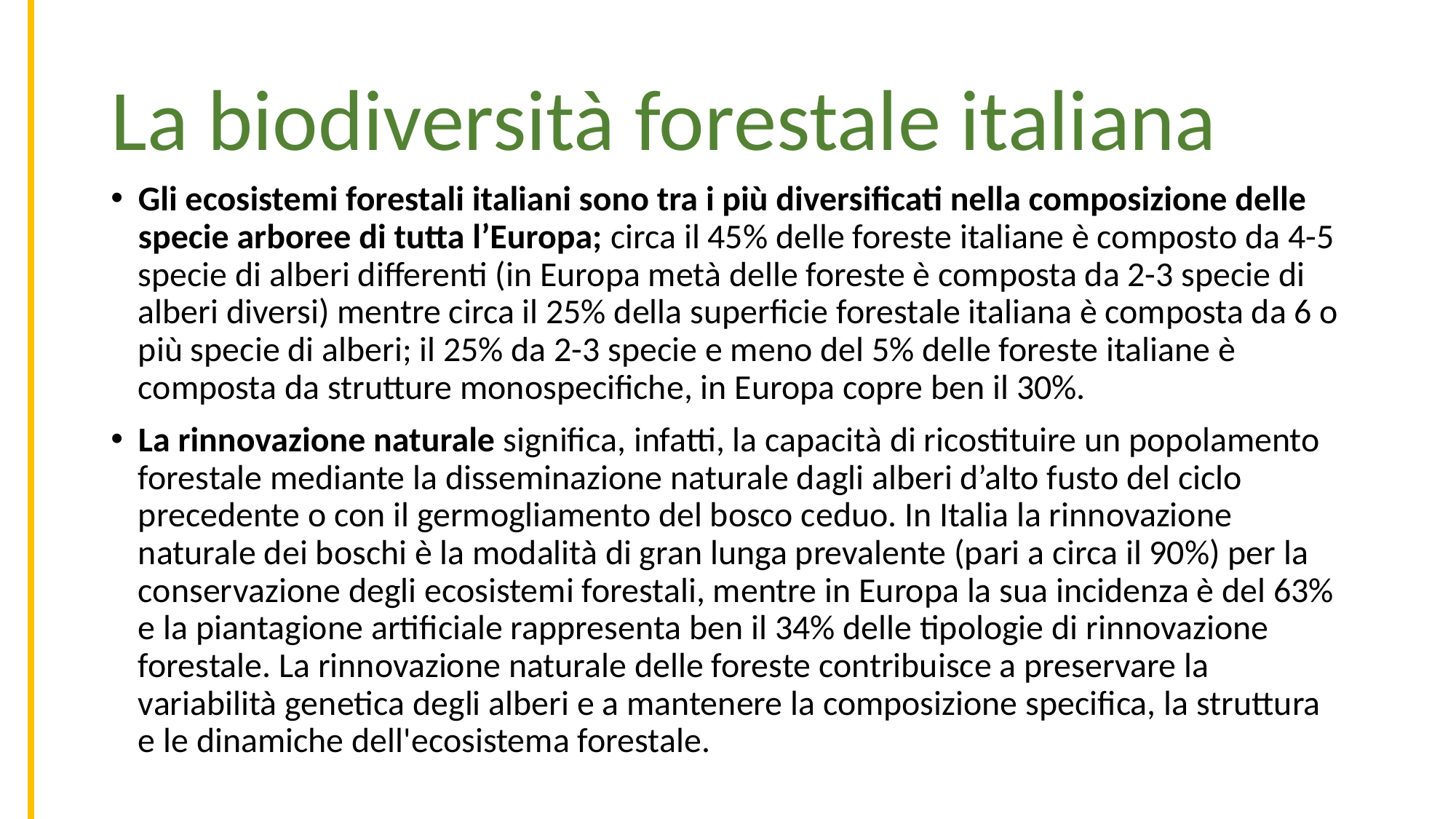

La biodiversità forestale italiana
Gli ecosistemi forestali italiani sono tra i più diversificati nella composizione delle specie arboree di tutta l’Europa; circa il 45% delle foreste italiane è composto da 4-5 specie di alberi differenti (in Europa metà delle foreste è composta da 2-3 specie di alberi diversi) mentre circa il 25% della superficie forestale italiana è composta da 6 o più specie di alberi; il 25% da 2-3 specie e meno del 5% delle foreste italiane è composta da strutture monospecifiche, in Europa copre ben il 30%.
La rinnovazione naturale significa, infatti, la capacità di ricostituire un popolamento forestale mediante la disseminazione naturale dagli alberi d’alto fusto del ciclo precedente o con il germogliamento del bosco ceduo. In Italia la rinnovazione naturale dei boschi è la modalità di gran lunga prevalente (pari a circa il 90%) per la conservazione degli ecosistemi forestali, mentre in Europa la sua incidenza è del 63% e la piantagione artificiale rappresenta ben il 34% delle tipologie di rinnovazione forestale. La rinnovazione naturale delle foreste contribuisce a preservare la variabilità genetica degli alberi e a mantenere la composizione specifica, la struttura e le dinamiche dell'ecosistema forestale.